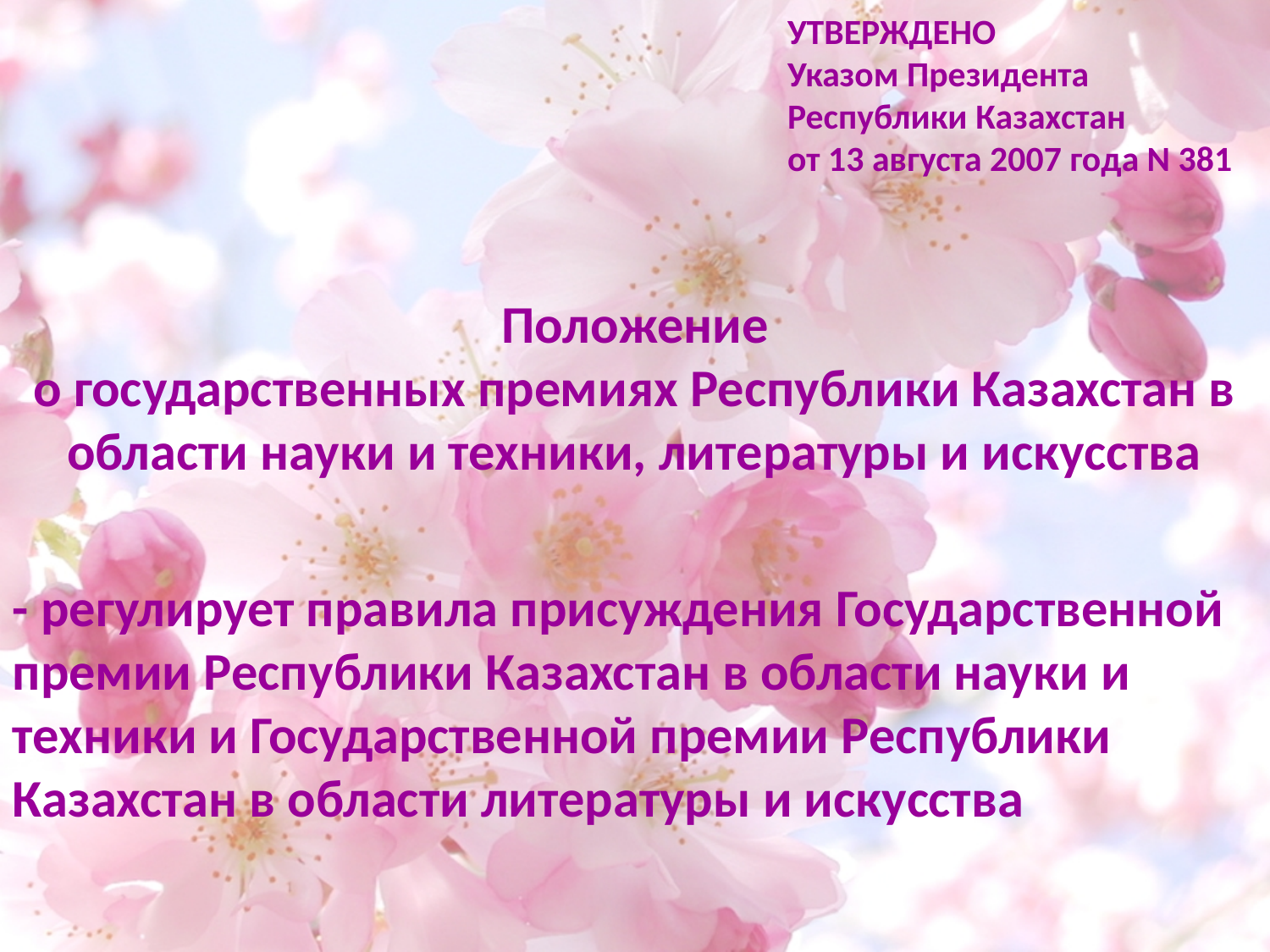

УТВЕРЖДЕНО
Указом Президента
Республики Казахстан
от 13 августа 2007 года N 381
# Положение о государственных премиях Республики Казахстан в области науки и техники, литературы и искусства
- регулирует правила присуждения Государственной премии Республики Казахстан в области науки и техники и Государственной премии Республики Казахстан в области литературы и искусства